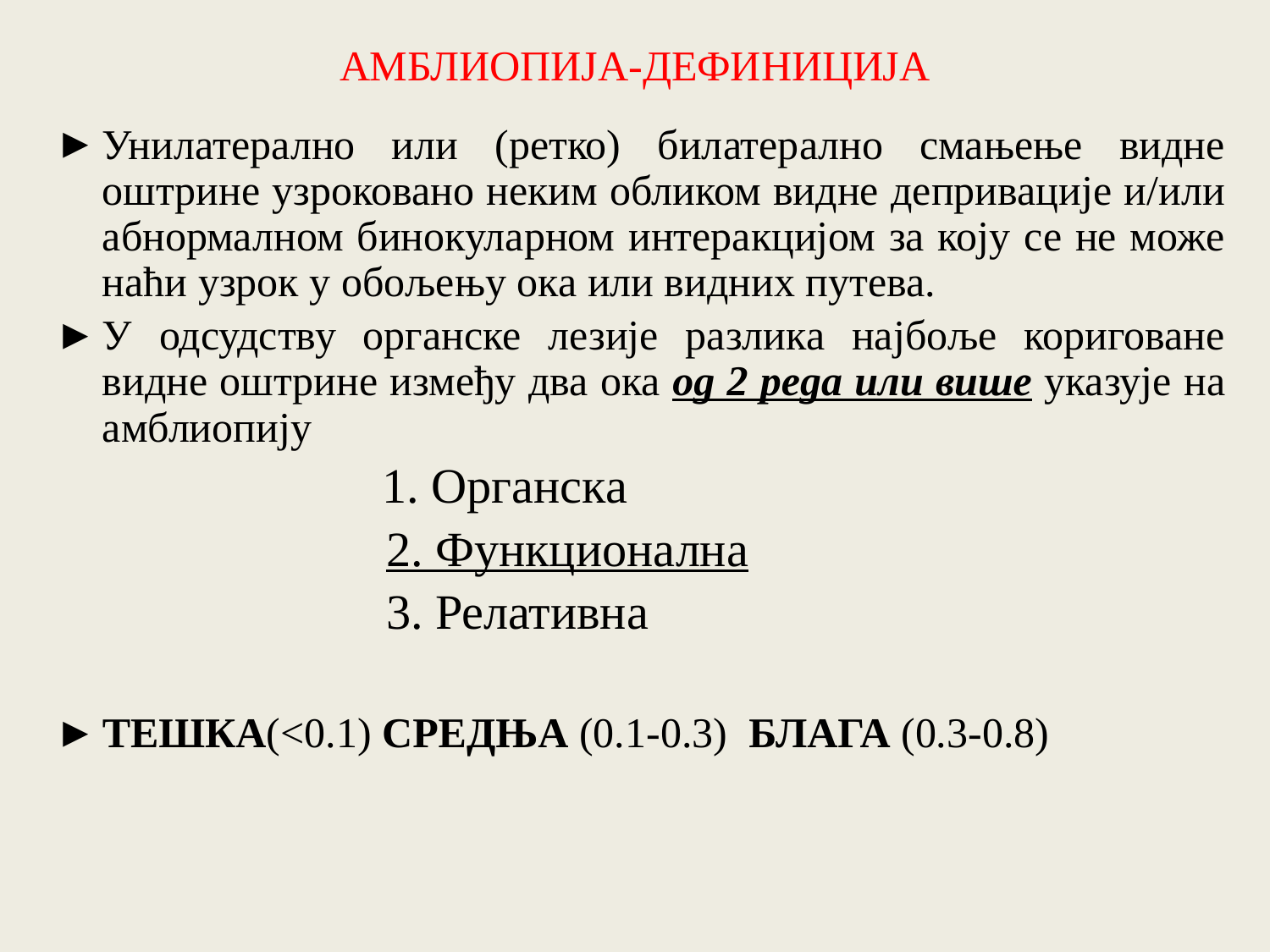

АМБЛИОПИЈА-ДЕФИНИЦИЈА
Унилатерално или (ретко) билатерално смањење видне оштрине узроковано неким обликом видне депривације и/или абнормалном бинокуларном интеракцијом за коју се не може наћи узрок у обољењу ока или видних путева.
У одсудству органске лезије разлика најбоље кориговане видне оштрине између два ока од 2 реда или више указује на амблиопију
                              1. Органска
                           2. Функционална
                           3. Релативна

ТЕШКА(<0.1) СРЕДЊА (0.1-0.3)  БЛАГА (0.3-0.8)